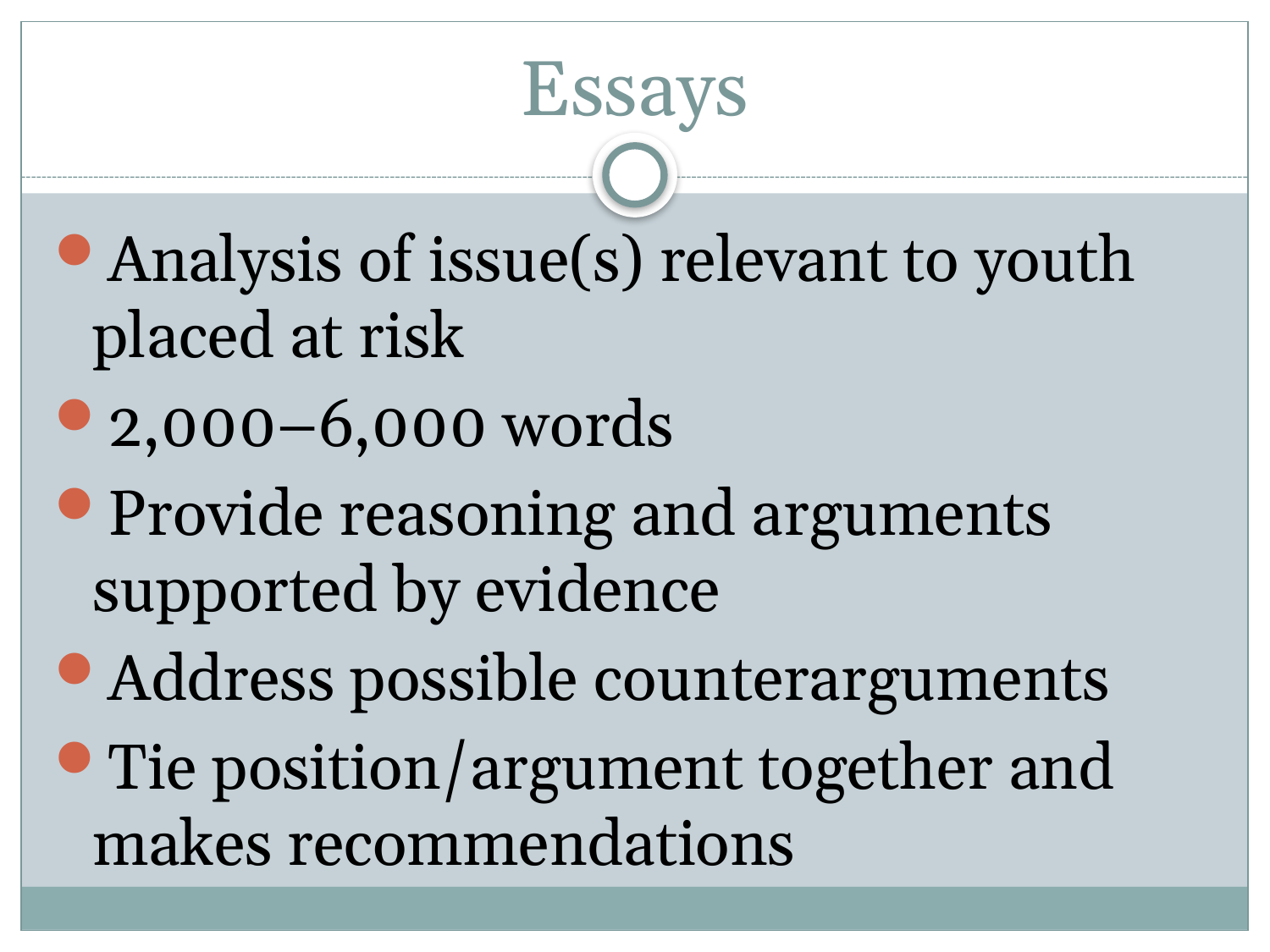

# Essays
Analysis of issue(s) relevant to youth placed at risk
2,000–6,000 words
Provide reasoning and arguments supported by evidence
Address possible counterarguments
Tie position/argument together and makes recommendations